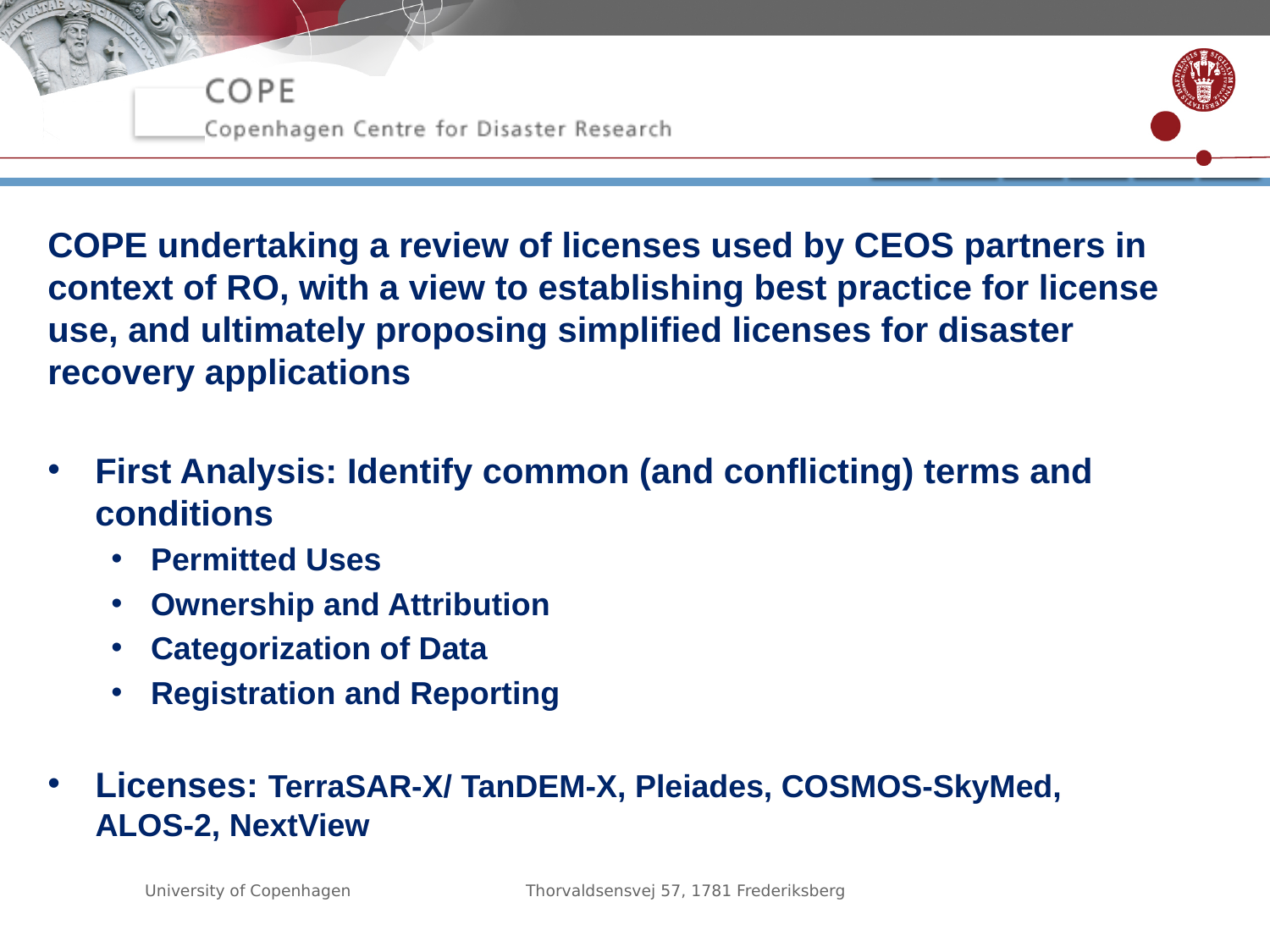

COPE undertaking a review of licenses used by CEOS partners in context of RO, with a view to establishing best practice for license use, and ultimately proposing simplified licenses for disaster recovery applications

First Analysis: Identify common (and conflicting) terms and conditions
Permitted Uses
Ownership and Attribution
Categorization of Data
Registration and Reporting

Licenses: TerraSAR-X/ TanDEM-X, Pleiades, COSMOS-SkyMed, ALOS-2, NextView

# Standard License Agreement